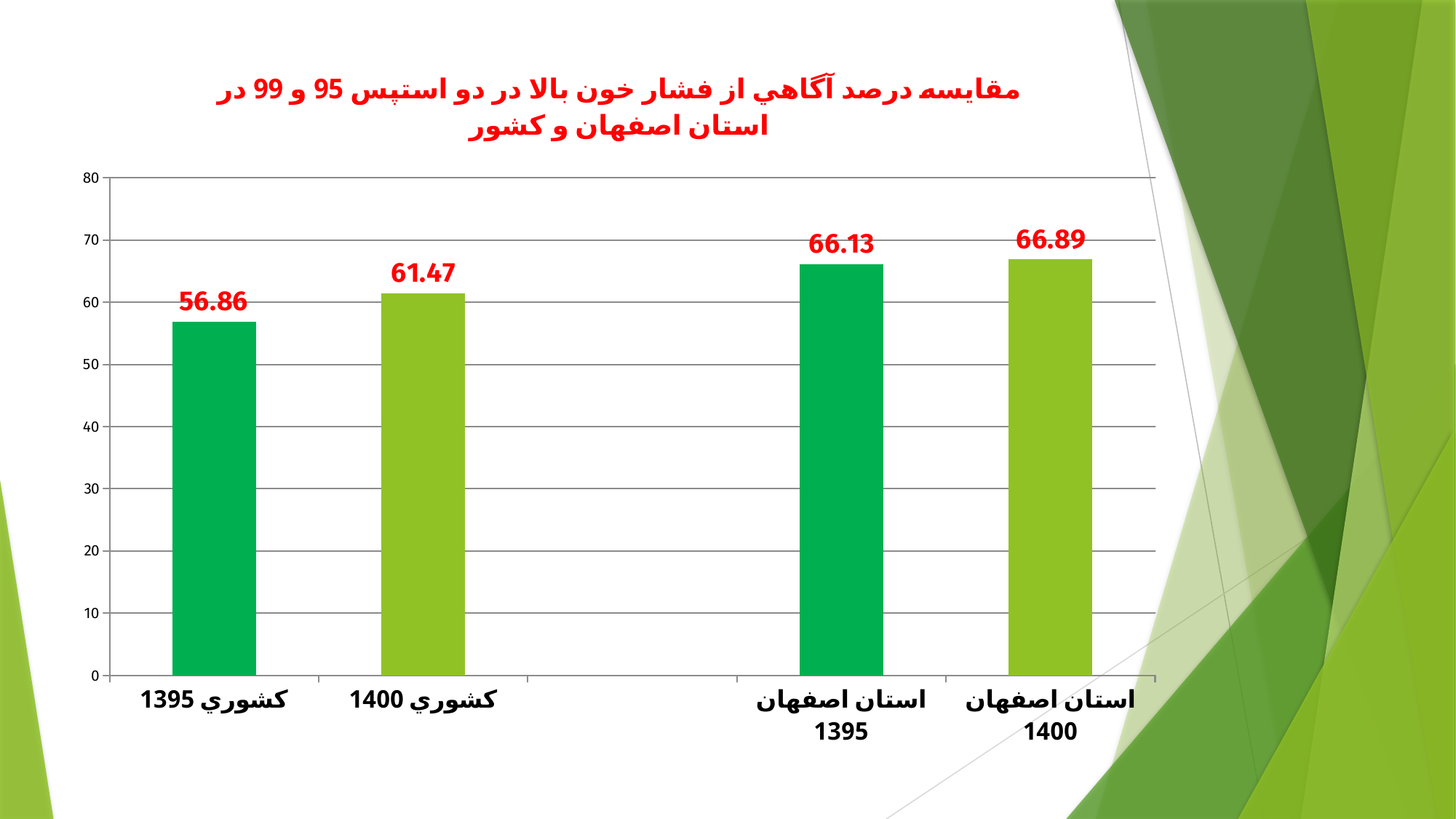

### Chart: مقايسه درصد آگاهي از فشار خون بالا در دو استپس 95 و 99 در استان اصفهان و کشور

| Category | مقايسه درصد آگاهي از فشار خون بالا در دو استپس 95 و 99 در استان اصفهان و کشور |
|---|---|
| کشوري 1395 | 56.86 |
| کشوري 1400 | 61.47 |
|  | None |
| استان اصفهان 1395 | 66.13 |
| استان اصفهان 1400 | 66.89 |